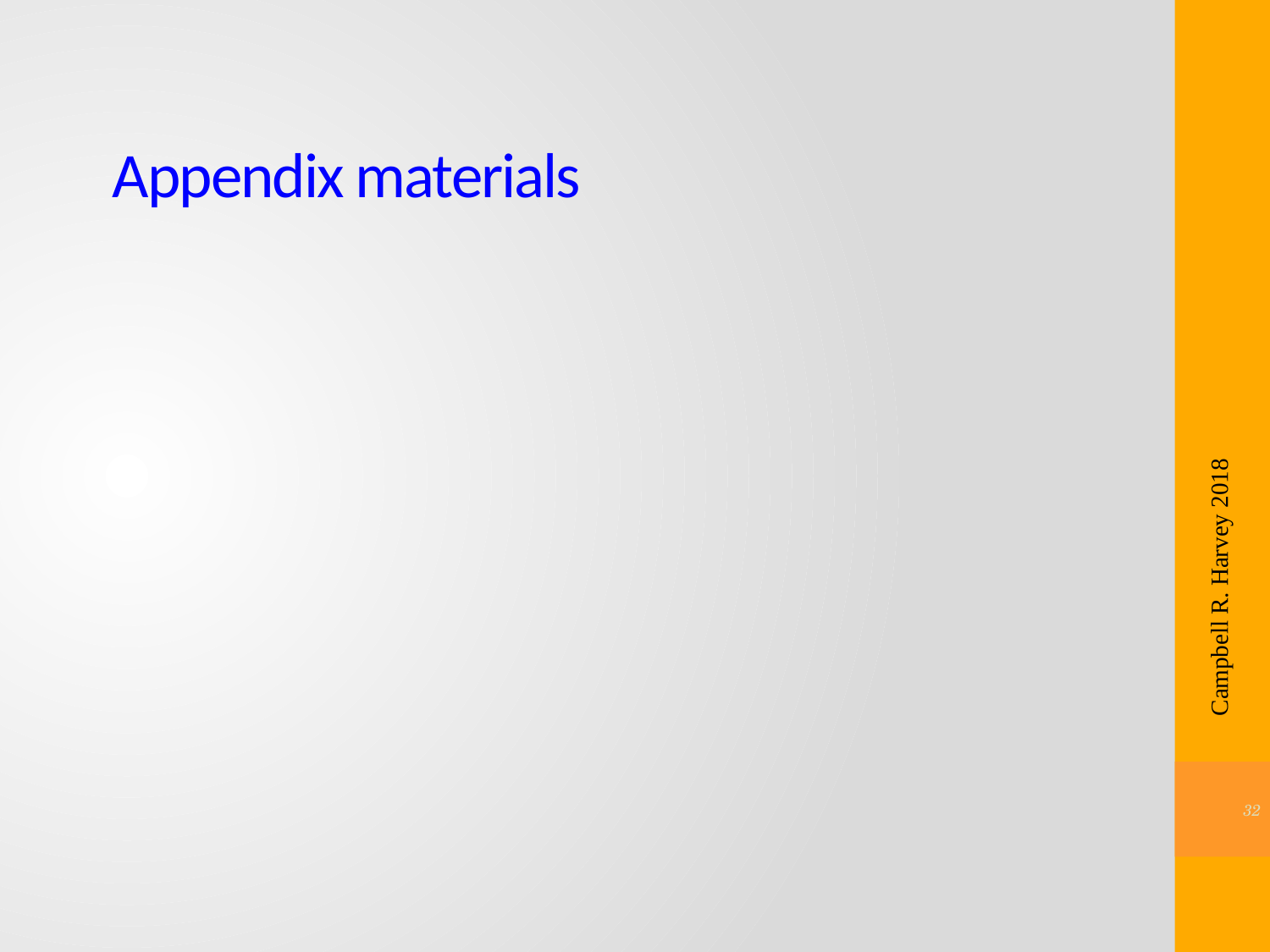

# Appendix materials
Campbell R. Harvey 2018
32